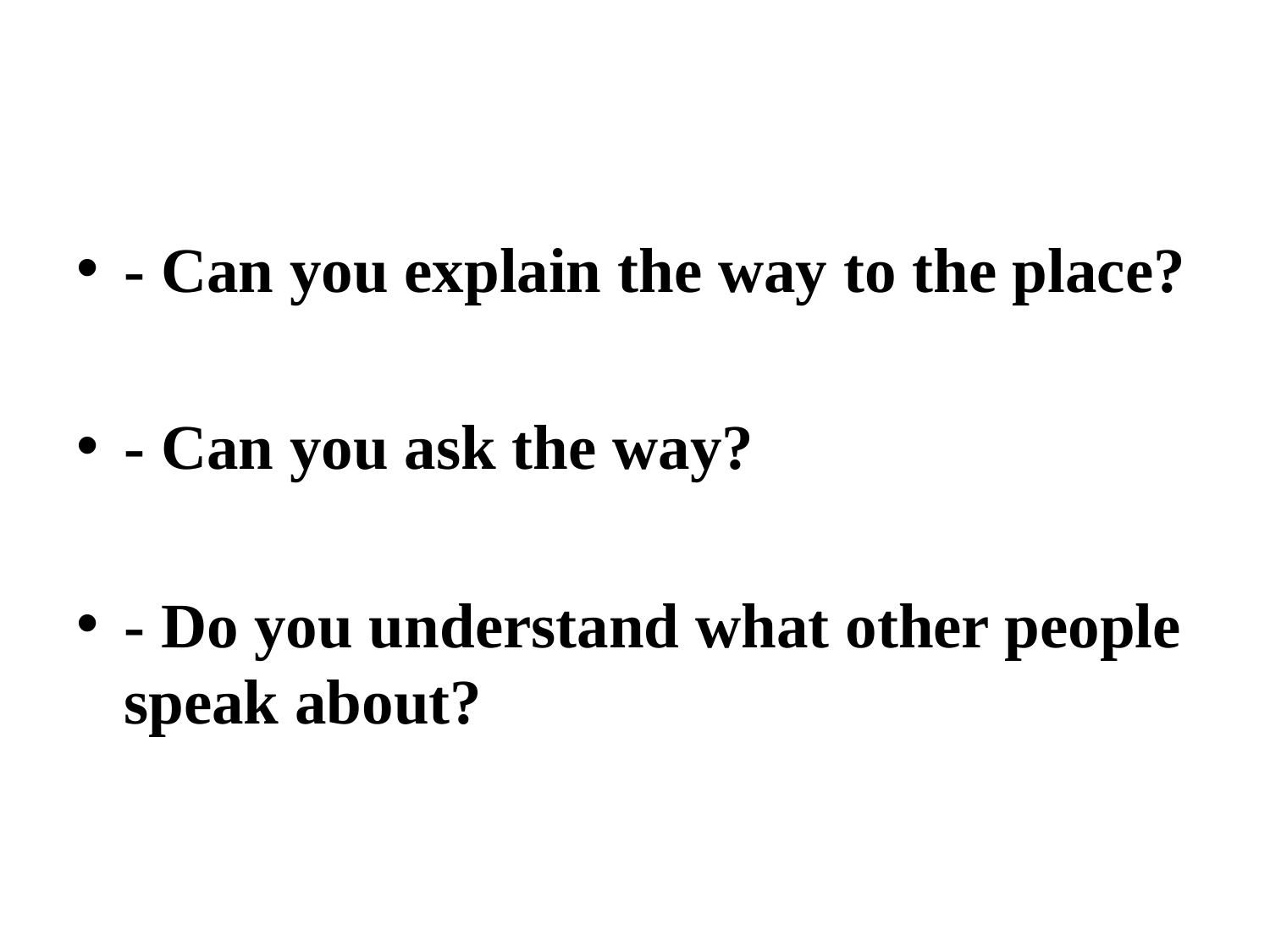

#
- Can you explain the way to the place?

- Can you ask the way?

- Do you understand what other people speak about?